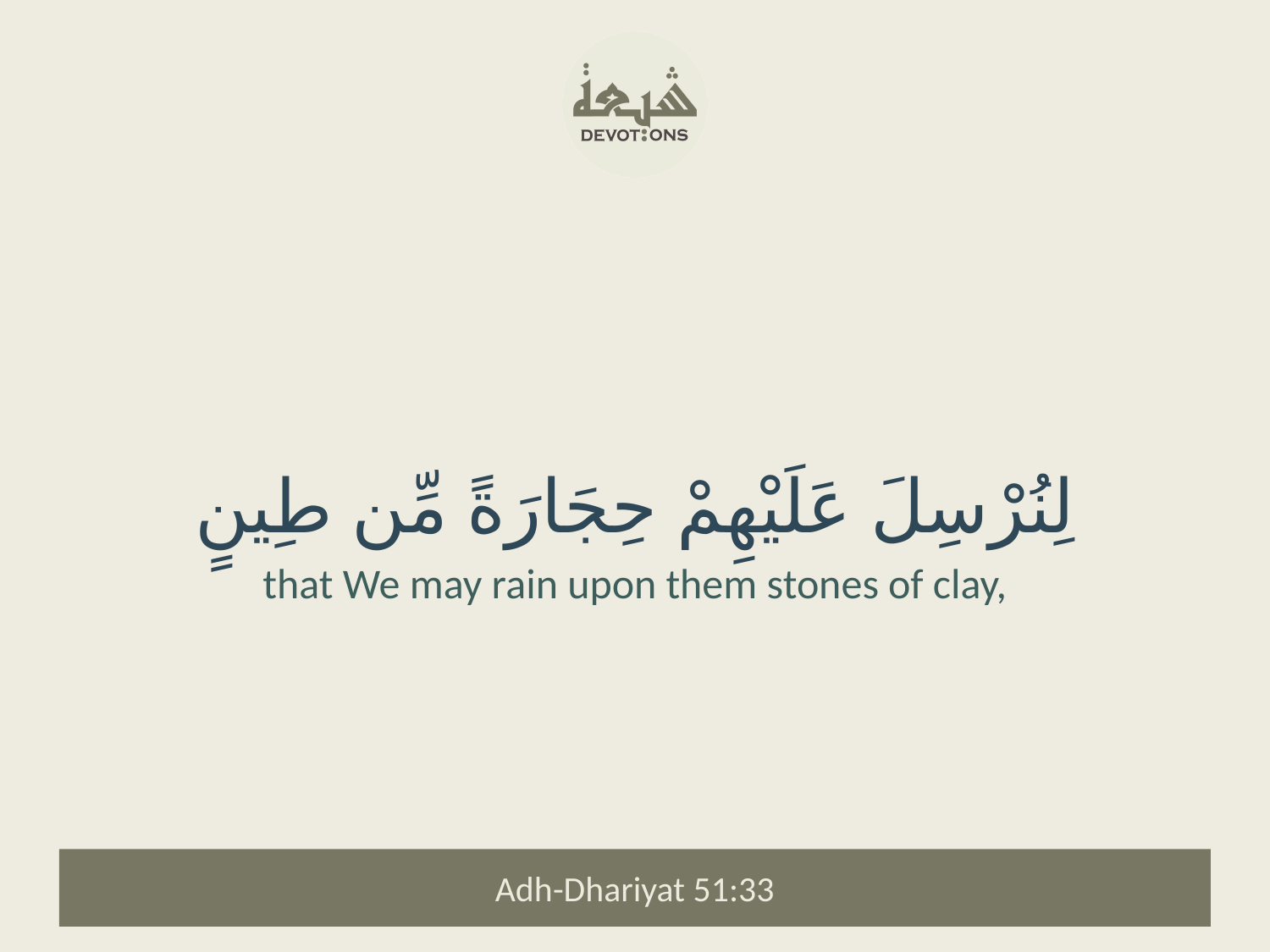

لِنُرْسِلَ عَلَيْهِمْ حِجَارَةً مِّن طِينٍ
that We may rain upon them stones of clay,
Adh-Dhariyat 51:33